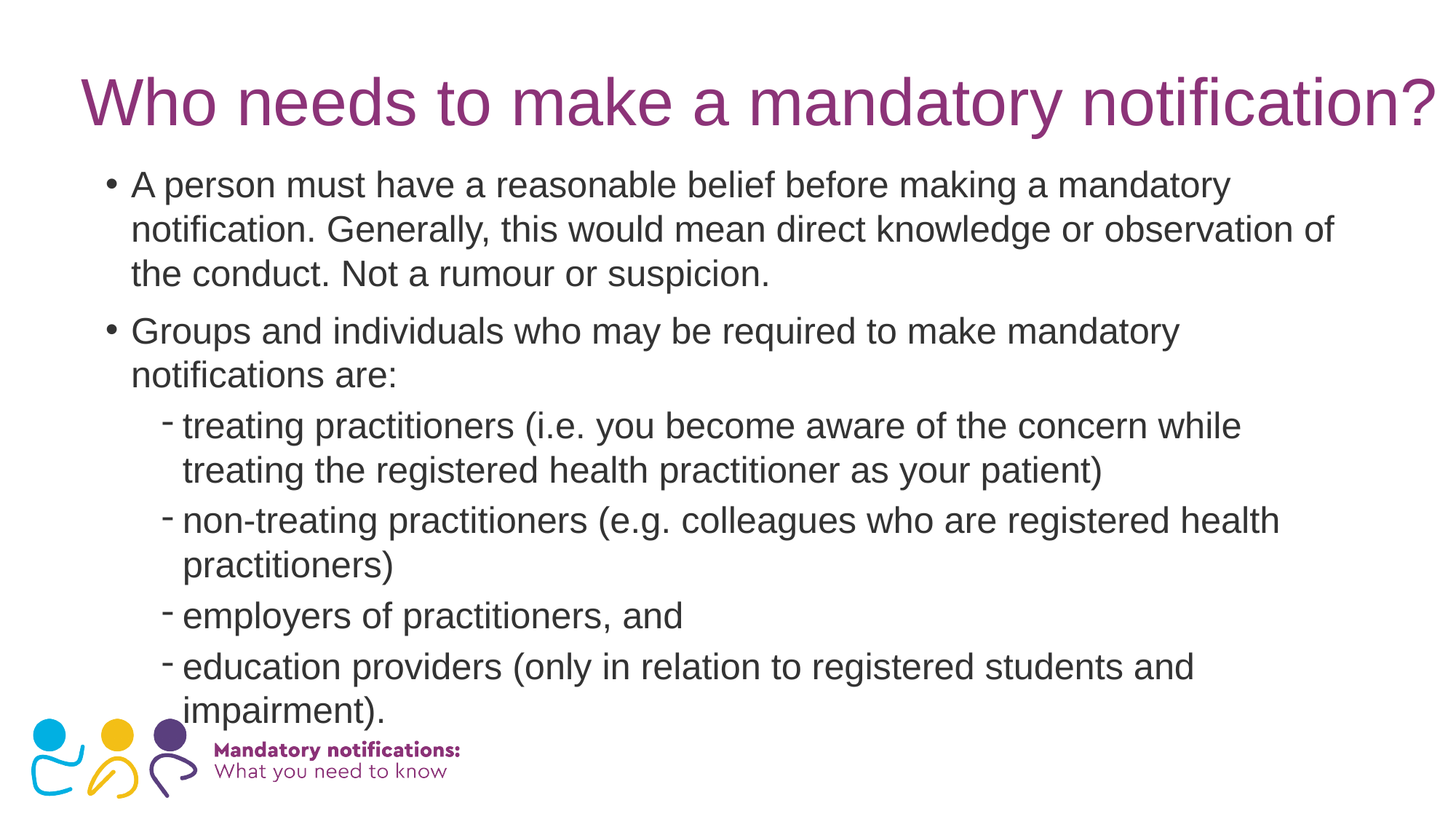

# Who needs to make a mandatory notification?
A person must have a reasonable belief before making a mandatory notification. Generally, this would mean direct knowledge or observation of the conduct. Not a rumour or suspicion.
Groups and individuals who may be required to make mandatory notifications are:
treating practitioners (i.e. you become aware of the concern while treating the registered health practitioner as your patient)
non-treating practitioners (e.g. colleagues who are registered health practitioners)
employers of practitioners, and
education providers (only in relation to registered students and impairment).